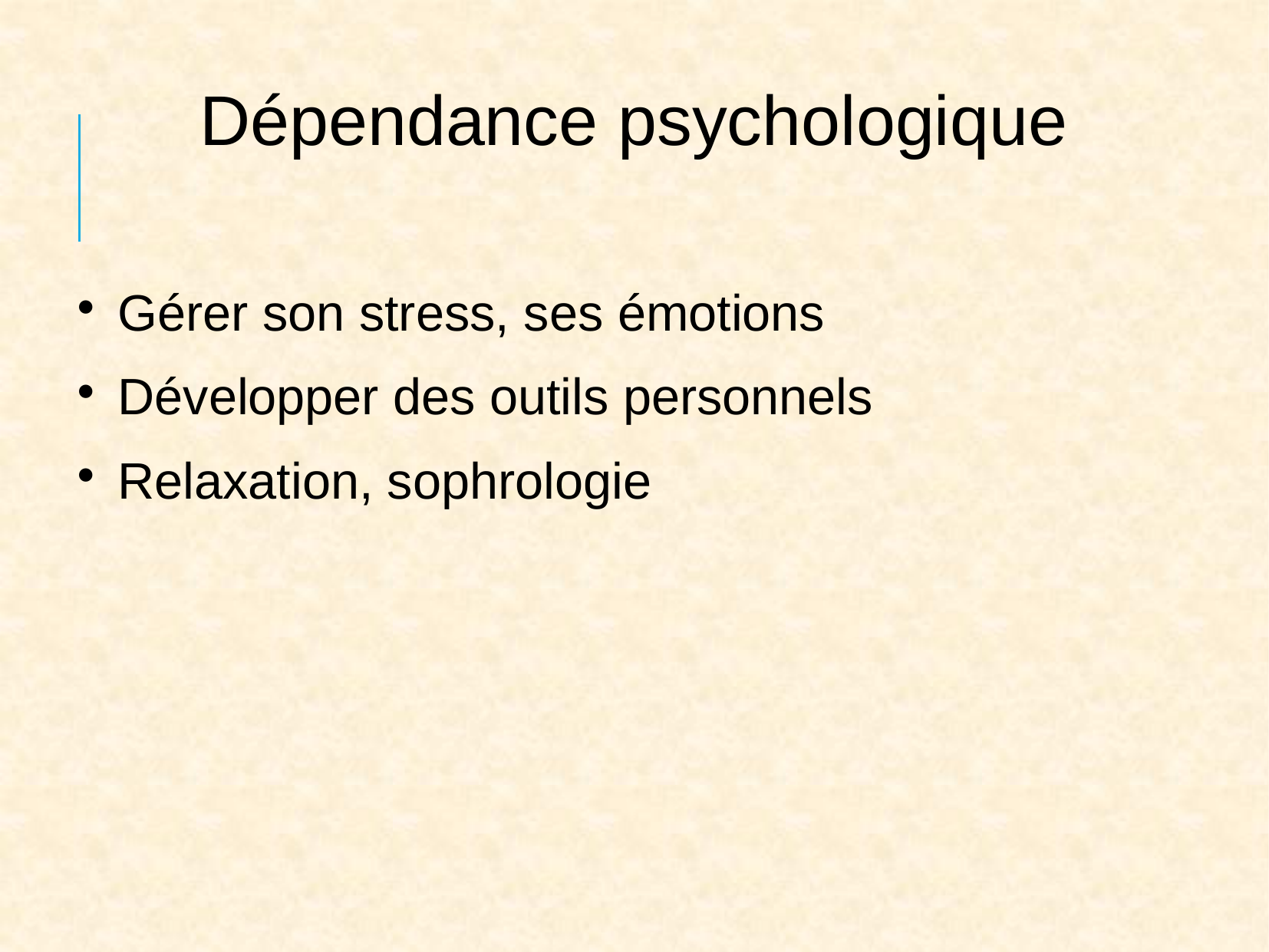

Dépendance psychologique

Gérer son stress, ses émotions
Développer des outils personnels
Relaxation, sophrologie